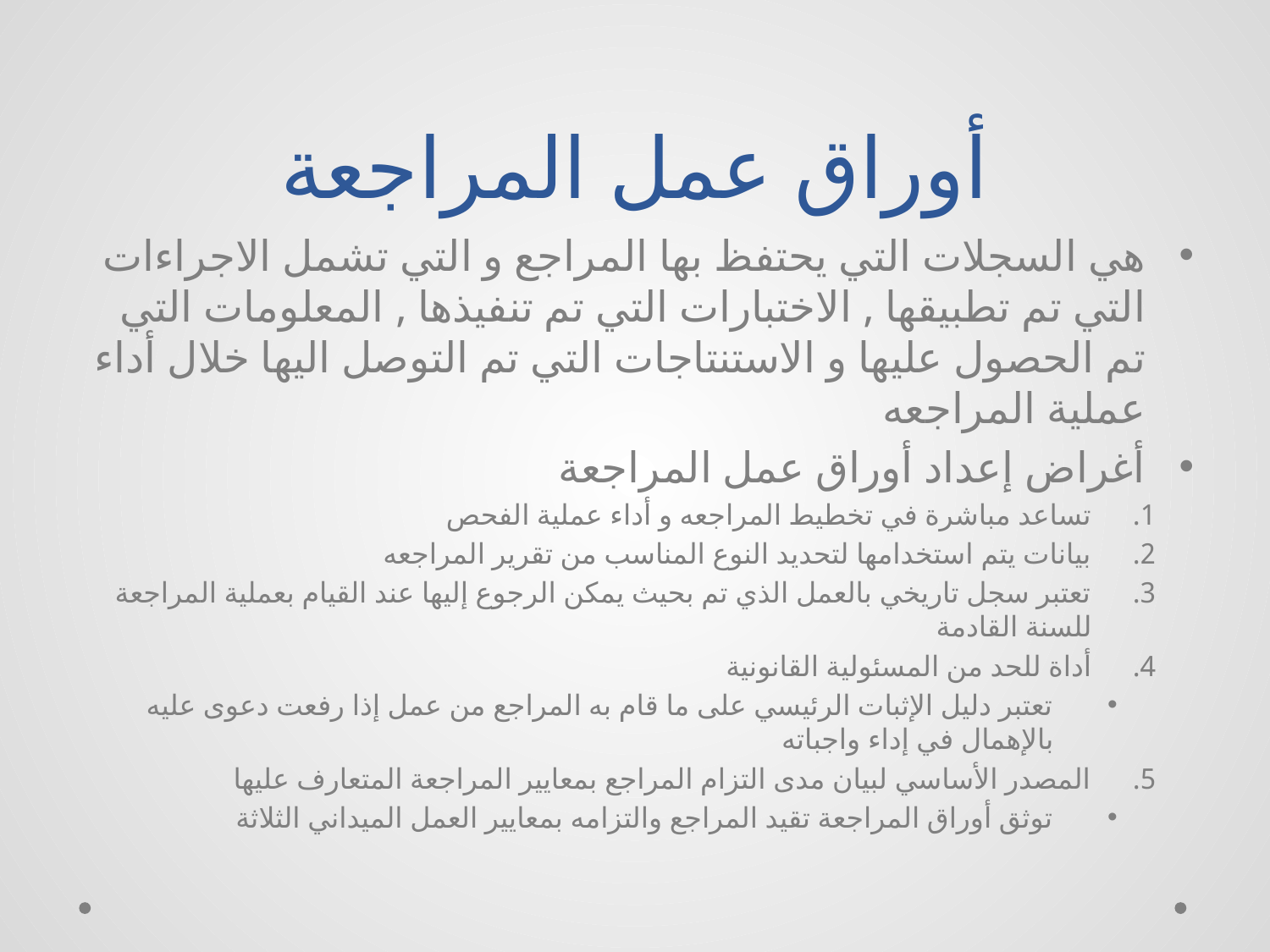

# أوراق عمل المراجعة
هي السجلات التي يحتفظ بها المراجع و التي تشمل الاجراءات التي تم تطبيقها , الاختبارات التي تم تنفيذها , المعلومات التي تم الحصول عليها و الاستنتاجات التي تم التوصل اليها خلال أداء عملية المراجعه
أغراض إعداد أوراق عمل المراجعة
تساعد مباشرة في تخطيط المراجعه و أداء عملية الفحص
بيانات يتم استخدامها لتحديد النوع المناسب من تقرير المراجعه
تعتبر سجل تاريخي بالعمل الذي تم بحيث يمكن الرجوع إليها عند القيام بعملية المراجعة للسنة القادمة
أداة للحد من المسئولية القانونية
تعتبر دليل الإثبات الرئيسي على ما قام به المراجع من عمل إذا رفعت دعوى عليه بالإهمال في إداء واجباته
المصدر الأساسي لبيان مدى التزام المراجع بمعايير المراجعة المتعارف عليها
توثق أوراق المراجعة تقيد المراجع والتزامه بمعايير العمل الميداني الثلاثة